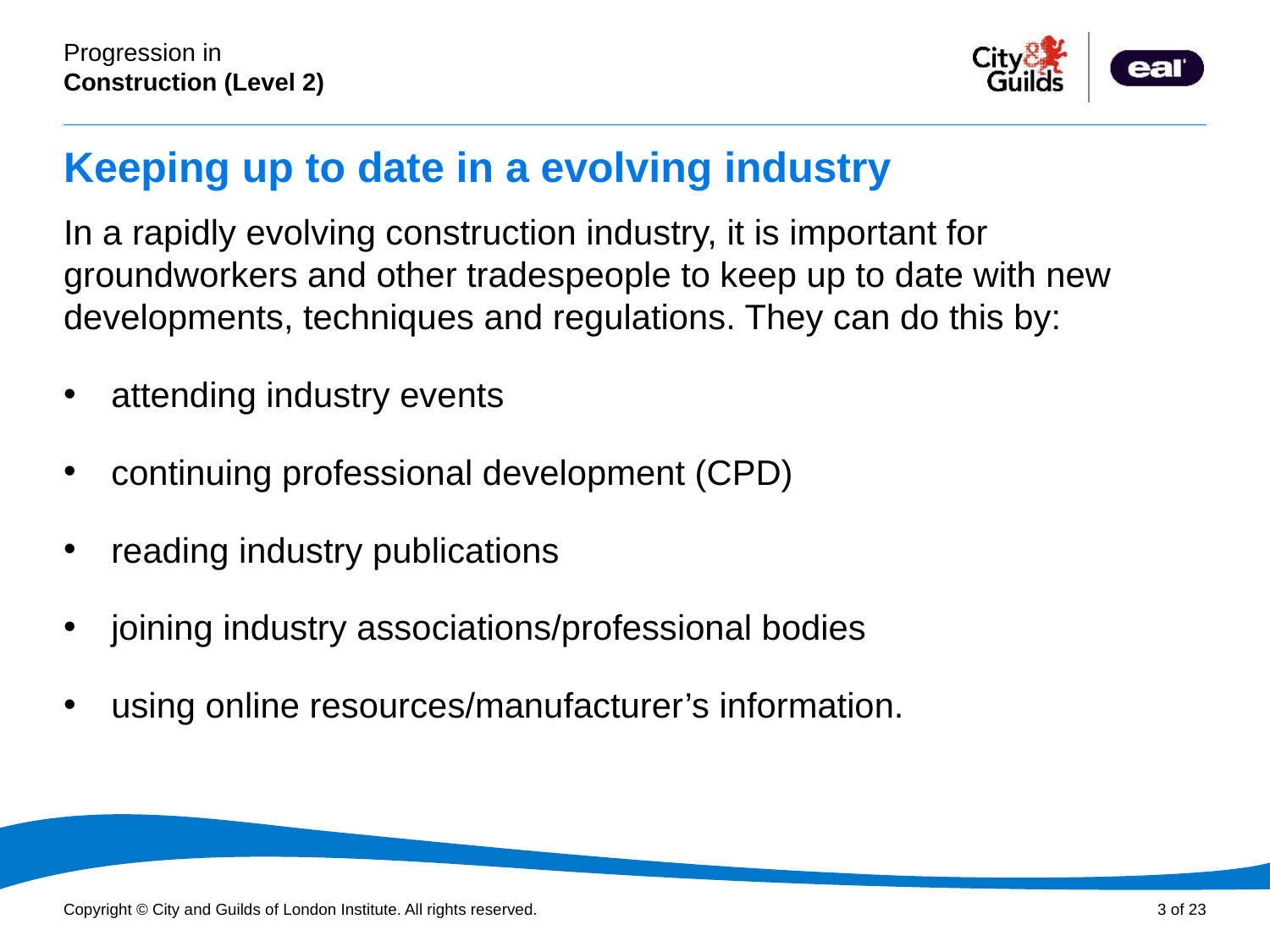

# Keeping up to date in a evolving industry
In a rapidly evolving construction industry, it is important for groundworkers and other tradespeople to keep up to date with new developments, techniques and regulations. They can do this by:
attending industry events
continuing professional development (CPD)
reading industry publications
joining industry associations/professional bodies
using online resources/manufacturer’s information.